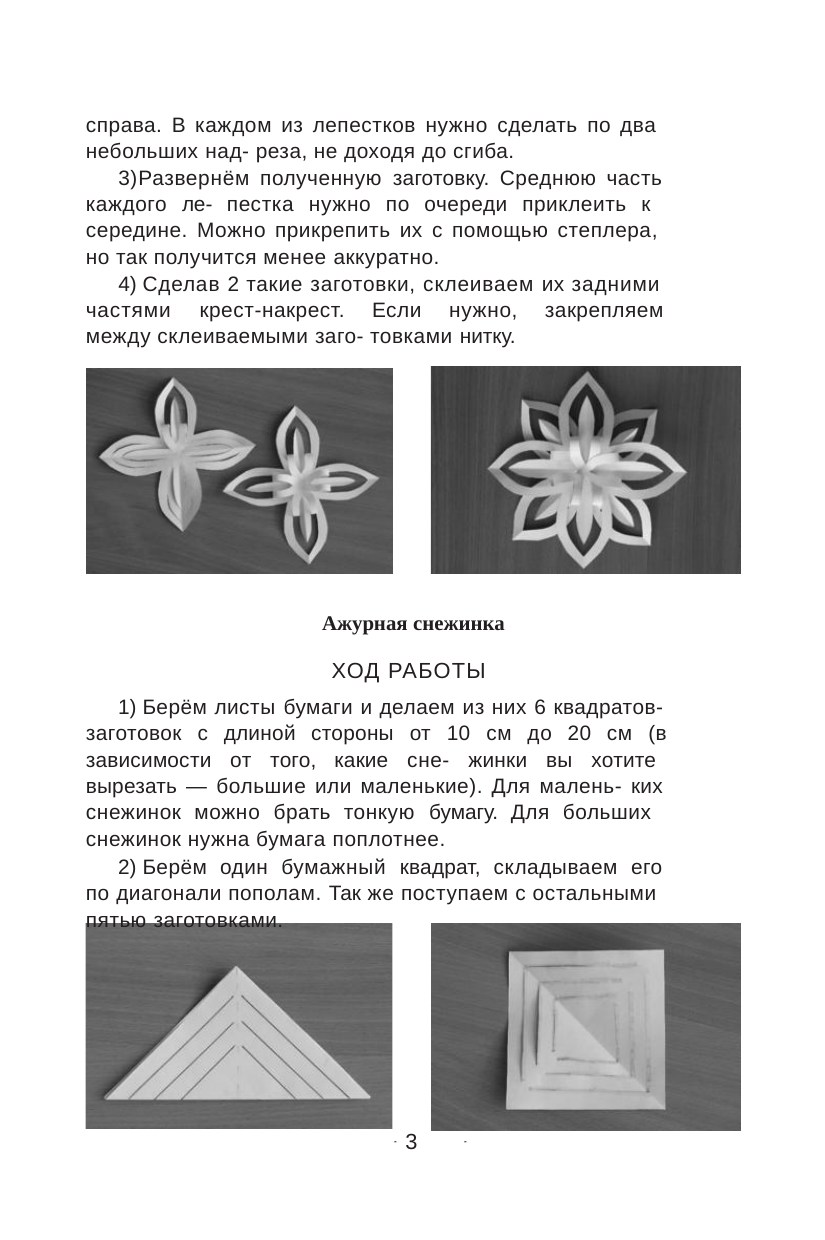

справа. В каждом из лепестков нужно сделать по два
небольших над- реза, не доходя до сгиба.
3)Развернём полученную заготовку. Среднюю часть
каждого ле- пестка нужно по очереди приклеить к
середине. Можно прикрепить их с помощью степлера,
но так получится менее аккуратно.
4) Сделав 2 такие заготовки, склеиваем их задними
частями крест-накрест. Если нужно, закрепляем
между склеиваемыми заго- товками нитку.
3)Рисуем на треугольниках линии. Линии наносим
параллельно сторонам треугольника, располагая их на
равном расстоянии друг от друга. По линиям делаем
ножницами разрезы таким образом, чтобы между
разрезами осталось около 5 мм.
4)Разворачиваем
треугольник
и
сворачиваем
трубочкой его цен- тральную часть, соединяя края
надреза. По краю фиксируем трубоч- ку скотчем или
клеем. Скотч держит края крепче.

5)После
того,
как
края
трубочки
надёжно
Ажурная снежинка
зафиксированы, пере- ворачиваем квадрат таким
образом, чтобы склеенная часть оказалась внизу, и на
изнаночной стороне делаем ещё одну трубочку. Опять
фиксируем края, смазывая их клеем, или с помощью
скотча.
6) Аналогично склеиваем все разрезы на квадрате.
Всё, первый лепесток нашей будущей объёмной
снежинки готов!
ХОД РАБОТЫ
1) Берём листы бумаги и делаем из них 6 квадратов-
заготовок с длиной стороны от 10 см до 20 см (в
зависимости от того, какие сне- жинки вы хотите
вырезать — большие или маленькие). Для малень- ких
снежинок можно брать тонкую бумагу. Для больших
снежинок нужна бумага поплотнее.
2) Берём один бумажный квадрат, складываем его
по диагонали пополам. Так же поступаем с остальными
пятью заготовками.

7)Изготавливаем ещё 5 заготовок-лепестков.
3
3